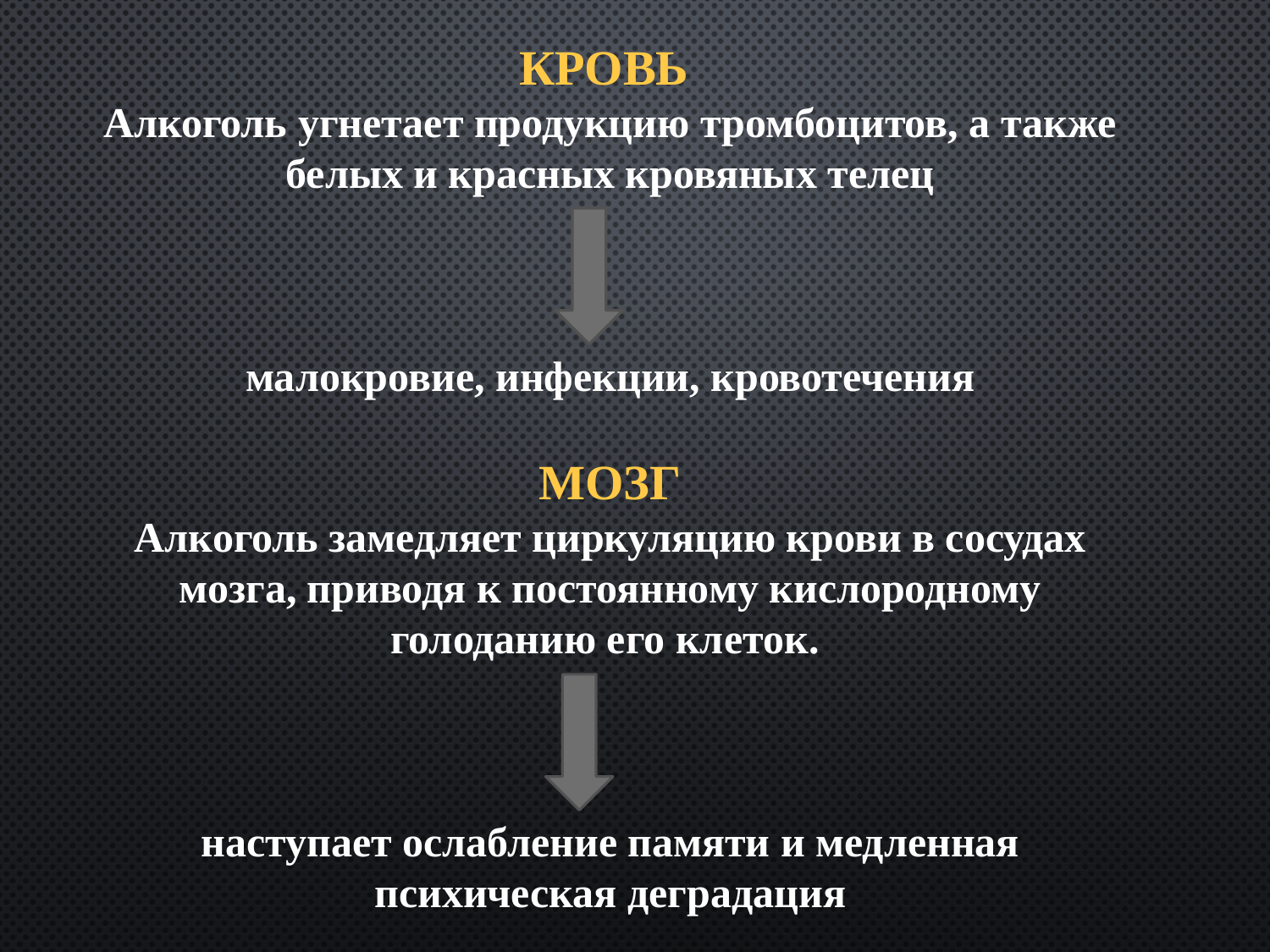

Кровь
Алкоголь угнетает продукцию тромбоцитов, а также белых и красных кровяных телец

малокровие, инфекции, кровотечения

Мозг
Алкоголь замедляет циркуляцию крови в сосудах мозга, приводя к постоянному кислородному голоданию его клеток.

наступает ослабление памяти и медленная психическая деградация